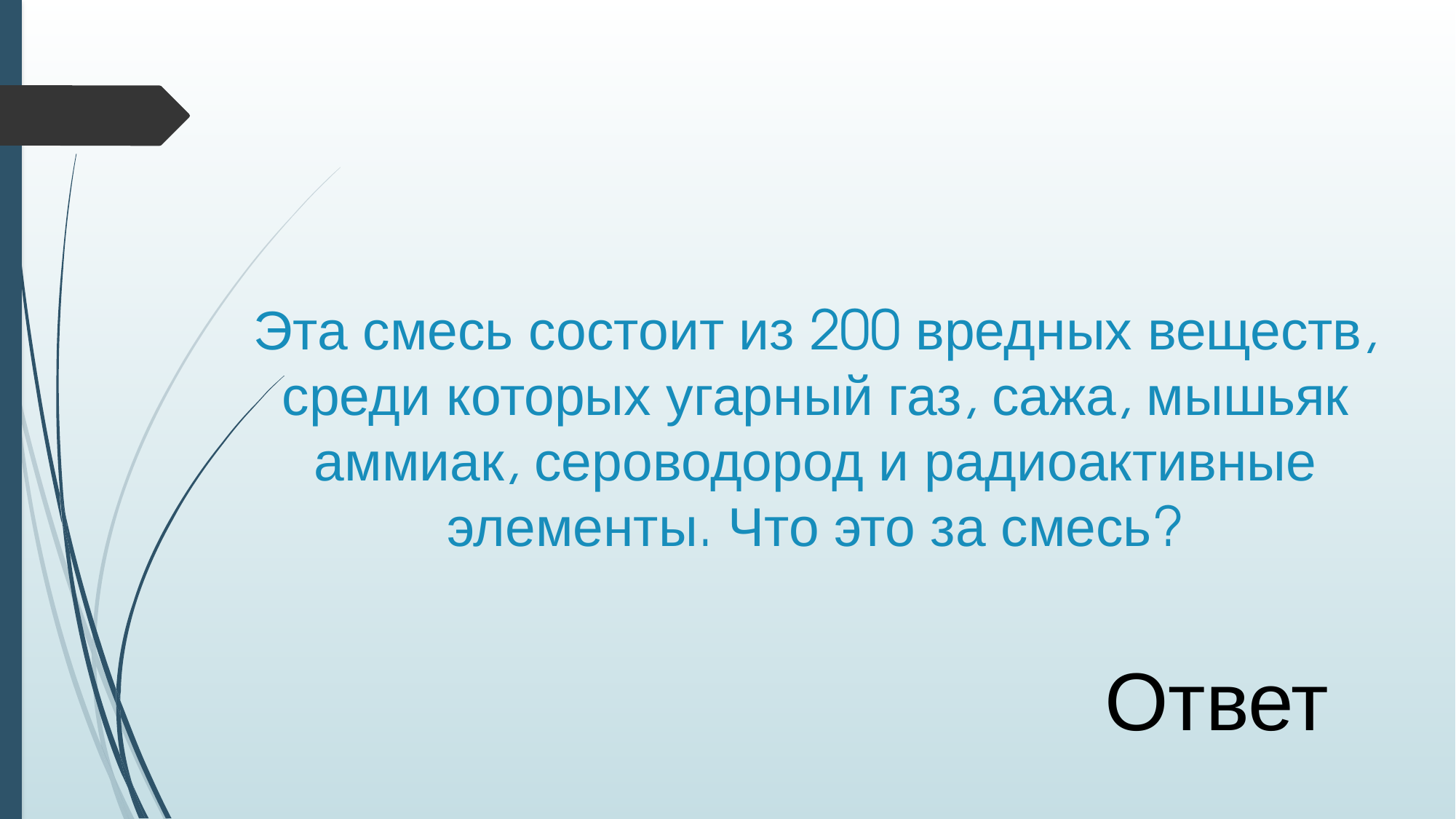

# Эта смесь состоит из 200 вредных веществ, среди которых угарный газ, сажа, мышьяк аммиак, сероводород и радиоактивные элементы. Что это за смесь?
Ответ